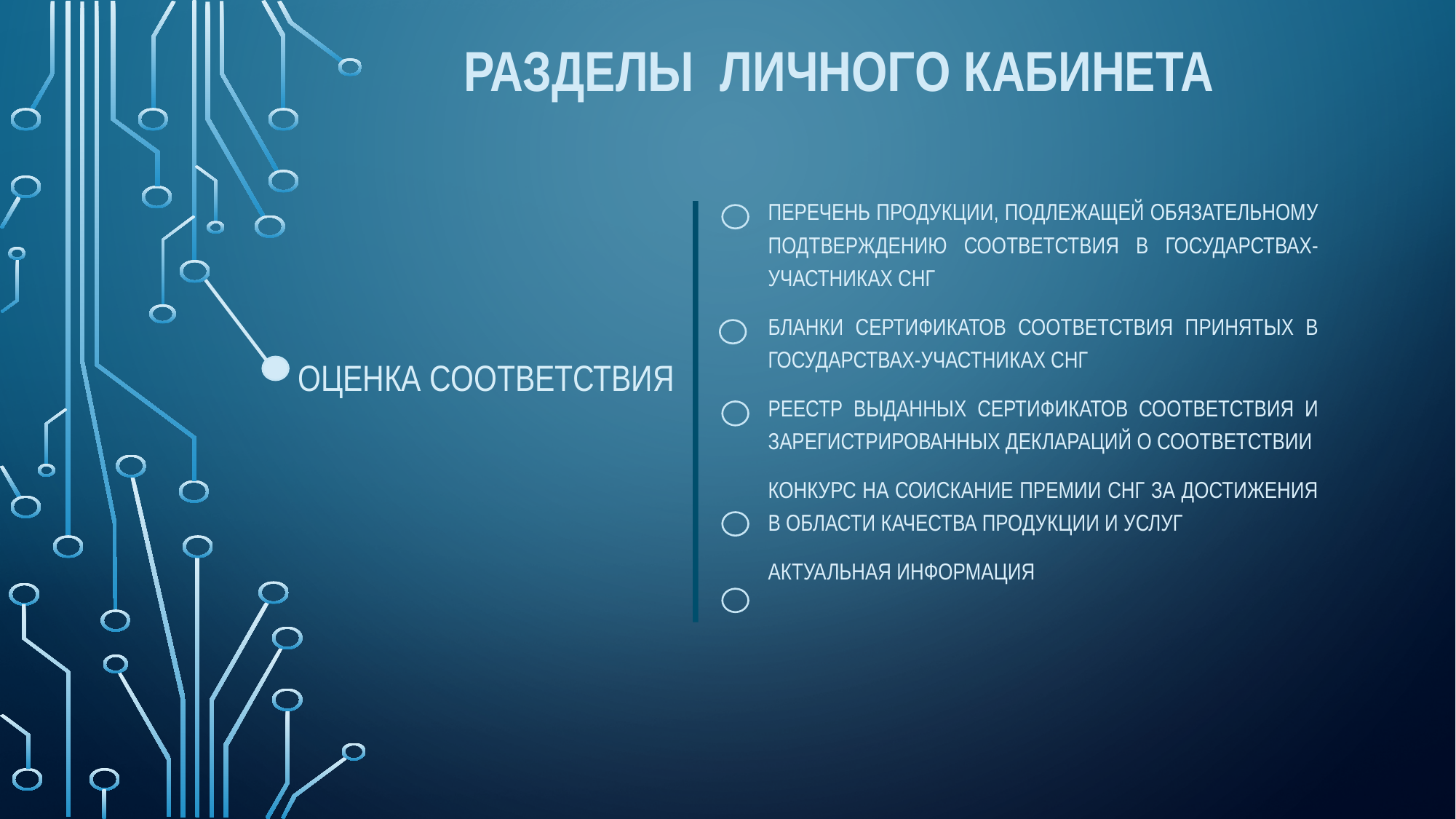

# Разделы  личного кабинета

Перечень продукции, подлежащей обязательному подтверждению соответствия в государствах-участниках СНГ
Бланки сертификатов соответствия принятых в государствах-участниках СНГ
реестр выданных сертификатов соответствия и зарегистрированных деклараций о соответствии
Конкурс на соискание Премии СНГ за достижения в области качества продукции и услуг
Актуальная информация

оценка соответствия